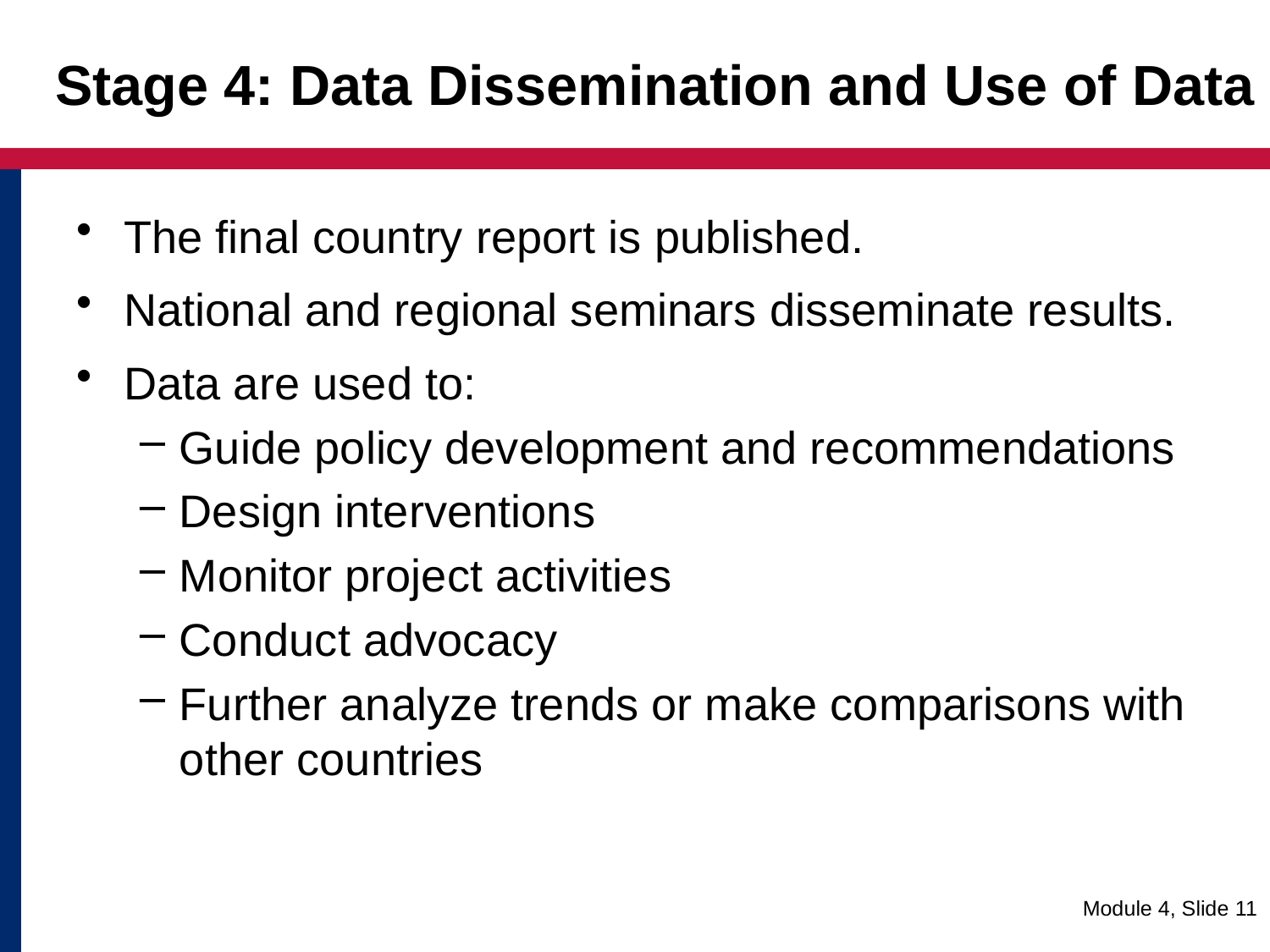

# Stage 4: Data Dissemination and Use of Data
The final country report is published.
National and regional seminars disseminate results.
Data are used to:
Guide policy development and recommendations
Design interventions
Monitor project activities
Conduct advocacy
Further analyze trends or make comparisons with other countries

Module 4, Slide 11